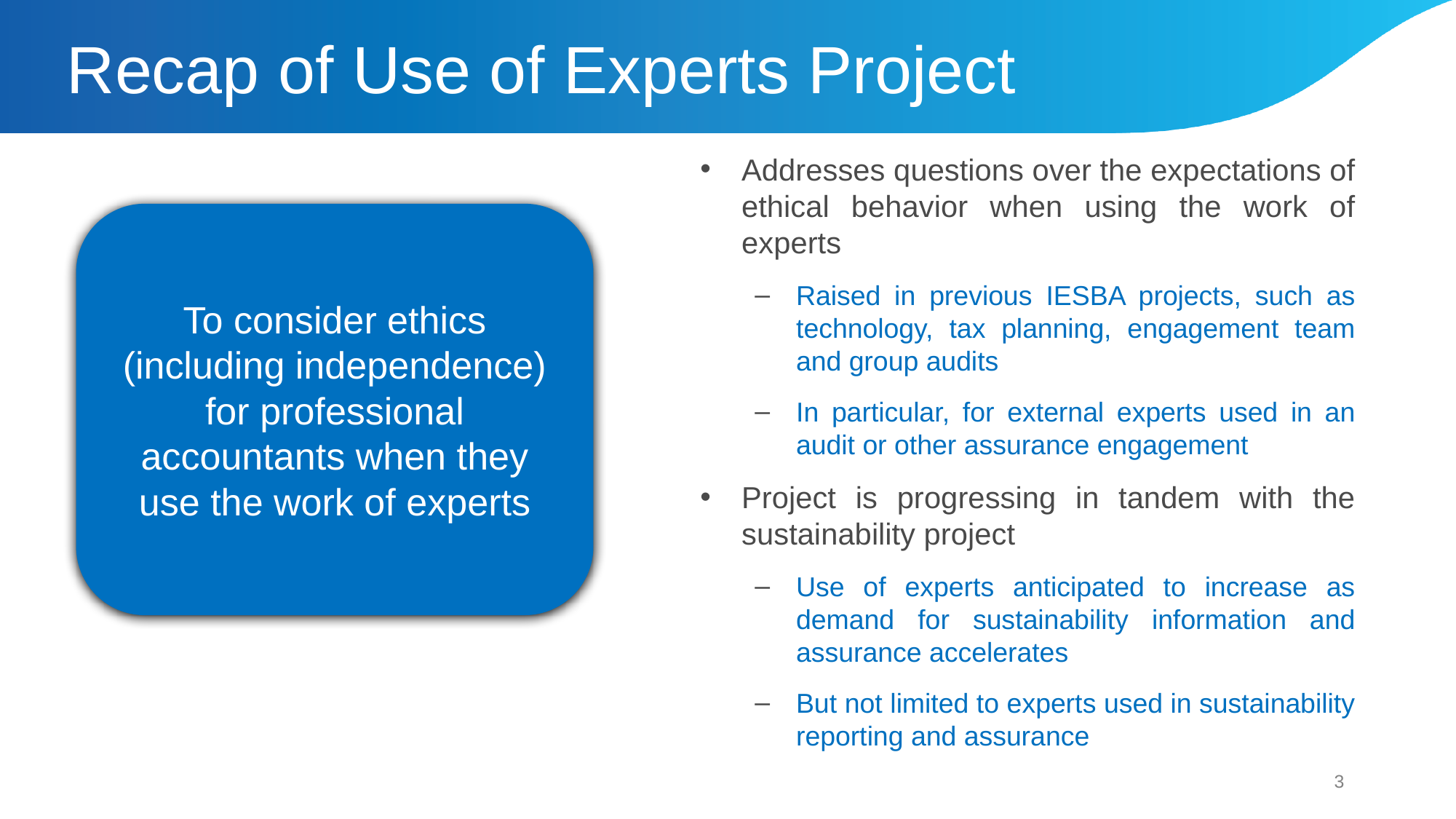

# Recap of Use of Experts Project

Addresses questions over the expectations of ethical behavior when using the work of experts
Raised in previous IESBA projects, such as technology, tax planning, engagement team and group audits
In particular, for external experts used in an audit or other assurance engagement
Project is progressing in tandem with the sustainability project
Use of experts anticipated to increase as demand for sustainability information and assurance accelerates
But not limited to experts used in sustainability reporting and assurance

To consider ethics (including independence) for professional accountants when they use the work of experts
3